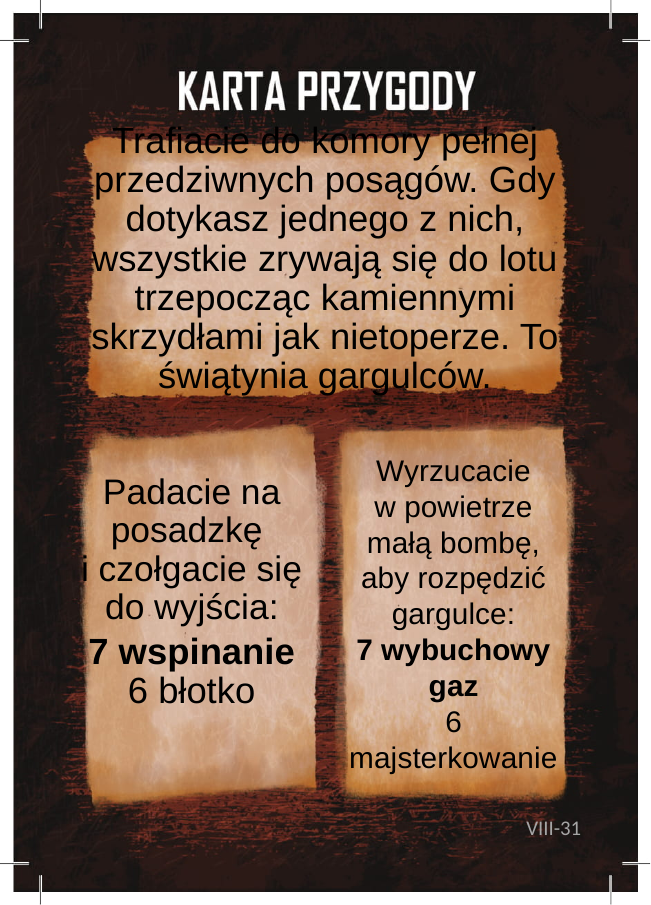

# Trafiacie do komory pełnej przedziwnych posągów. Gdy dotykasz jednego z nich, wszystkie zrywają się do lotu trzepocząc kamiennymi skrzydłami jak nietoperze. To świątynia gargulców.
Wyrzucacie
w powietrze małą bombę, aby rozpędzić gargulce:
7 wybuchowy gaz
6 majsterkowanie
Padacie na posadzkę
i czołgacie się do wyjścia:
7 wspinanie
6 błotko
VIII-31